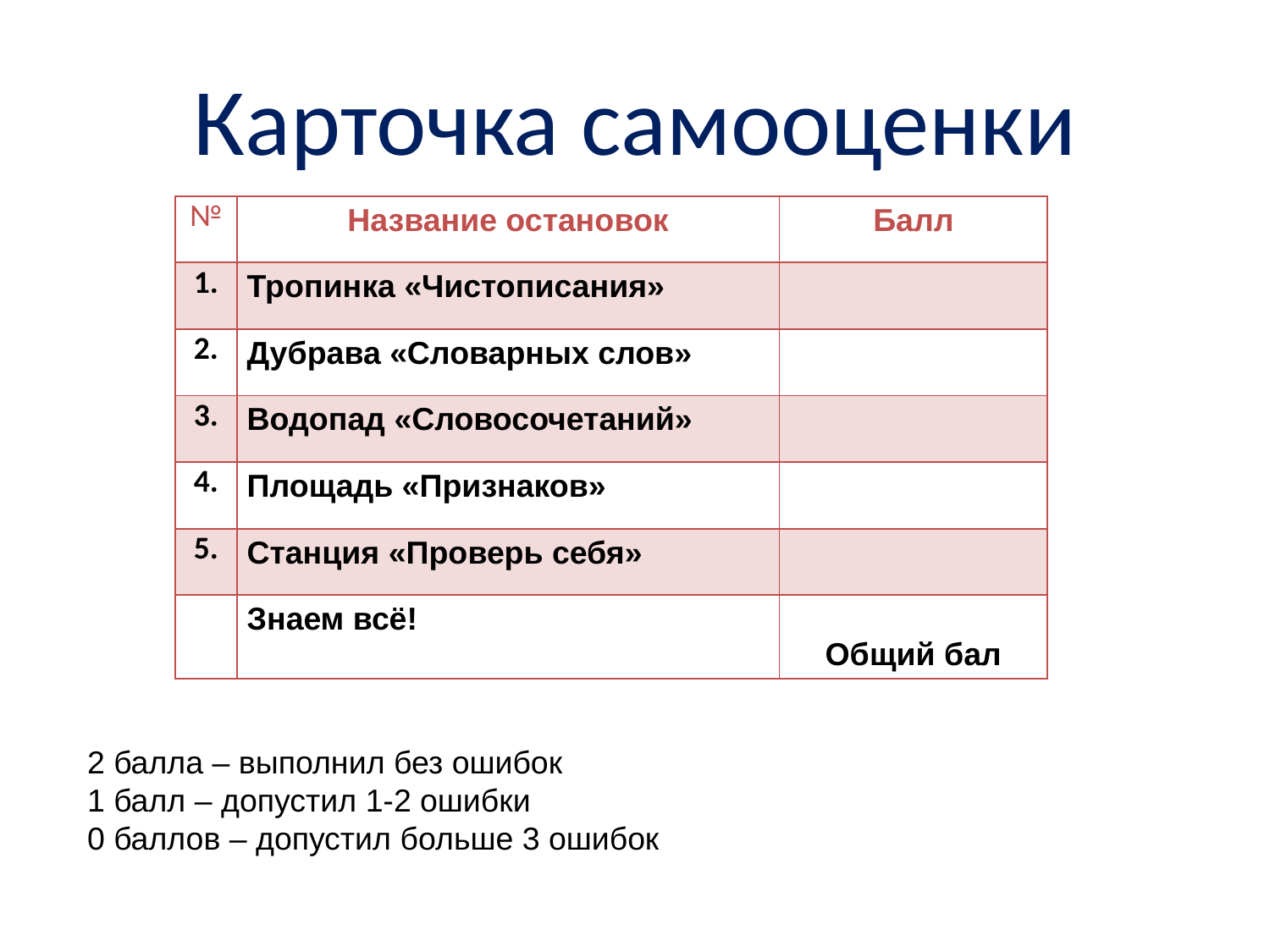

# Карточка самооценки
| № | Название остановок | Балл |
| --- | --- | --- |
| 1. | Тропинка «Чистописания» |  |
| 2. | Дубрава «Словарных слов» |  |
| 3. | Водопад «Словосочетаний» |  |
| 4. | Площадь «Признаков» |  |
| 5. | Станция «Проверь себя» |  |
|  | Знаем всё! | Общий бал |
2 балла – выполнил без ошибок
1 балл – допустил 1-2 ошибки
0 баллов – допустил больше 3 ошибок